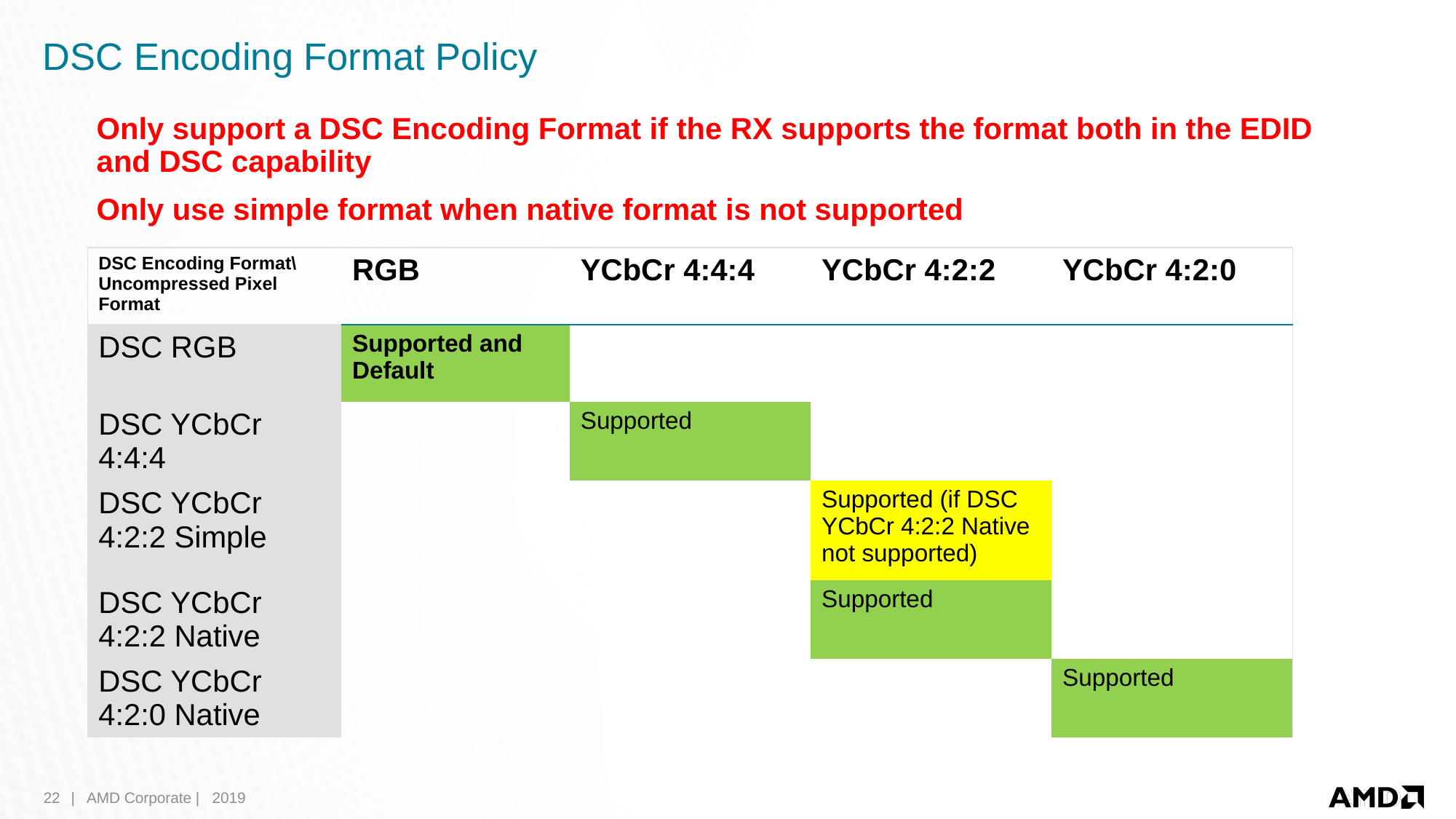

# DSC Encoding Format Policy
Only support a DSC Encoding Format if the RX supports the format both in the EDID and DSC capability
Only use simple format when native format is not supported
| DSC Encoding Format\ Uncompressed Pixel Format | RGB | YCbCr 4:4:4 | YCbCr 4:2:2 | YCbCr 4:2:0 |
| --- | --- | --- | --- | --- |
| DSC RGB | Supported and Default |  |  |  |
| DSC YCbCr 4:4:4 |  | Supported |  |  |
| DSC YCbCr 4:2:2 Simple |  |  | Supported (if DSC YCbCr 4:2:2 Native not supported) |  |
| DSC YCbCr 4:2:2 Native |  |  | Supported |  |
| DSC YCbCr 4:2:0 Native |  |  |  | Supported |
22
|   AMD Corporate |   2019